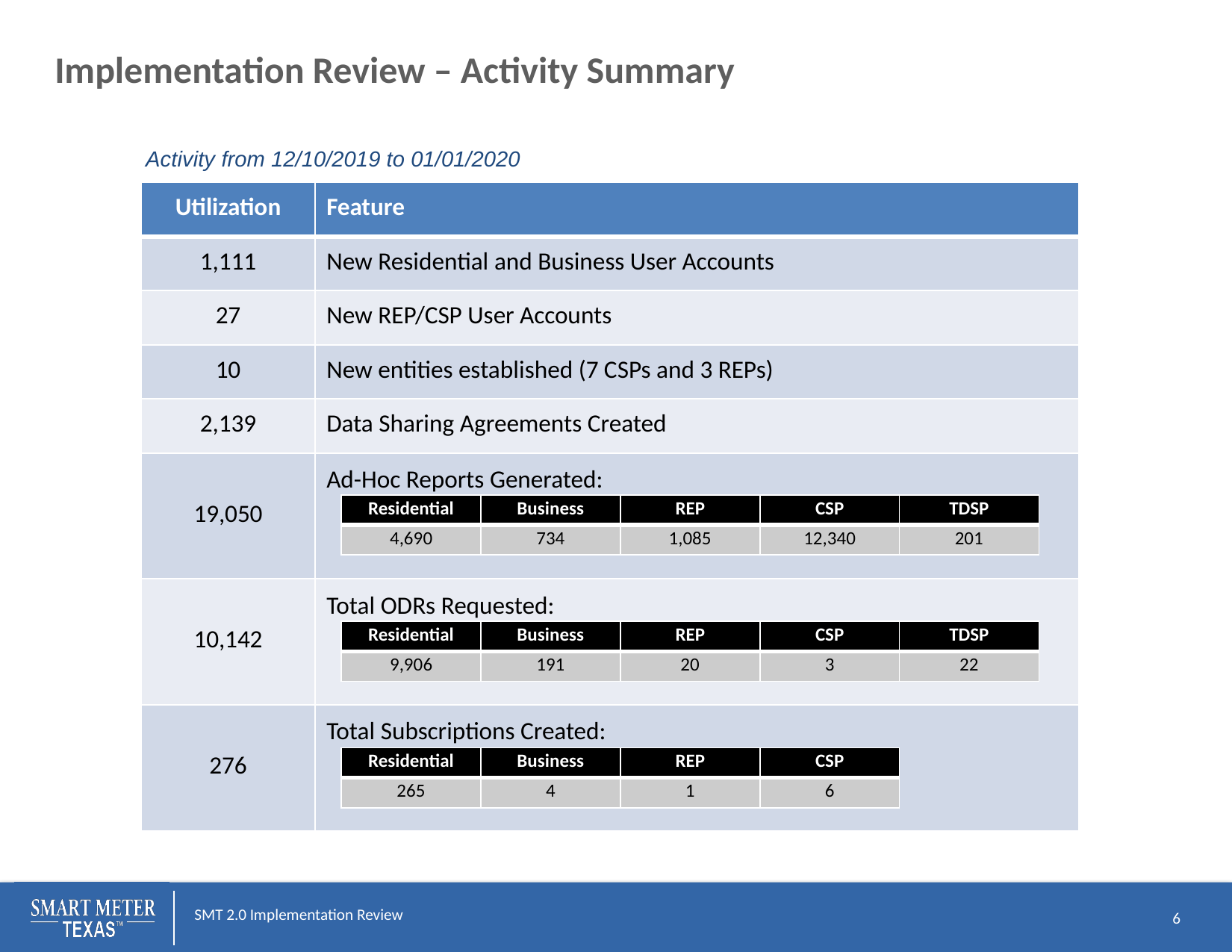

# Implementation Review – Activity Summary
Activity from 12/10/2019 to 01/01/2020
| Utilization | Feature |
| --- | --- |
| 1,111 | New Residential and Business User Accounts |
| 27 | New REP/CSP User Accounts |
| 10 | New entities established (7 CSPs and 3 REPs) |
| 2,139 | Data Sharing Agreements Created |
| 19,050 | Ad-Hoc Reports Generated: |
| 10,142 | Total ODRs Requested: |
| 276 | Total Subscriptions Created: |
| Residential | Business | REP | CSP | TDSP |
| --- | --- | --- | --- | --- |
| 4,690 | 734 | 1,085 | 12,340 | 201 |
| Residential | Business | REP | CSP | TDSP |
| --- | --- | --- | --- | --- |
| 9,906 | 191 | 20 | 3 | 22 |
| Residential | Business | REP | CSP |
| --- | --- | --- | --- |
| 265 | 4 | 1 | 6 |
6